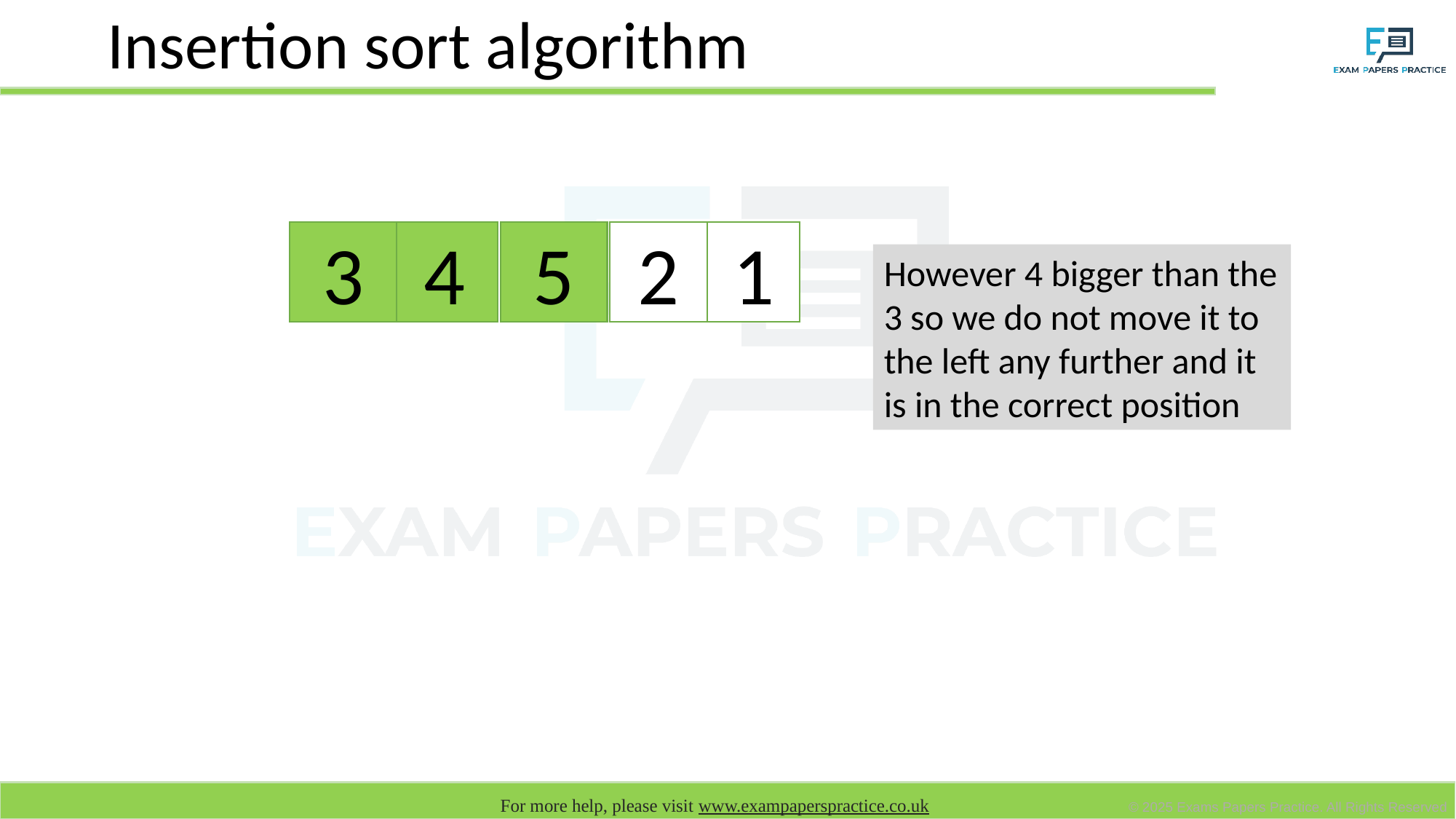

# Insertion sort algorithm
1
3
4
5
2
However 4 bigger than the 3 so we do not move it to the left any further and it is in the correct position